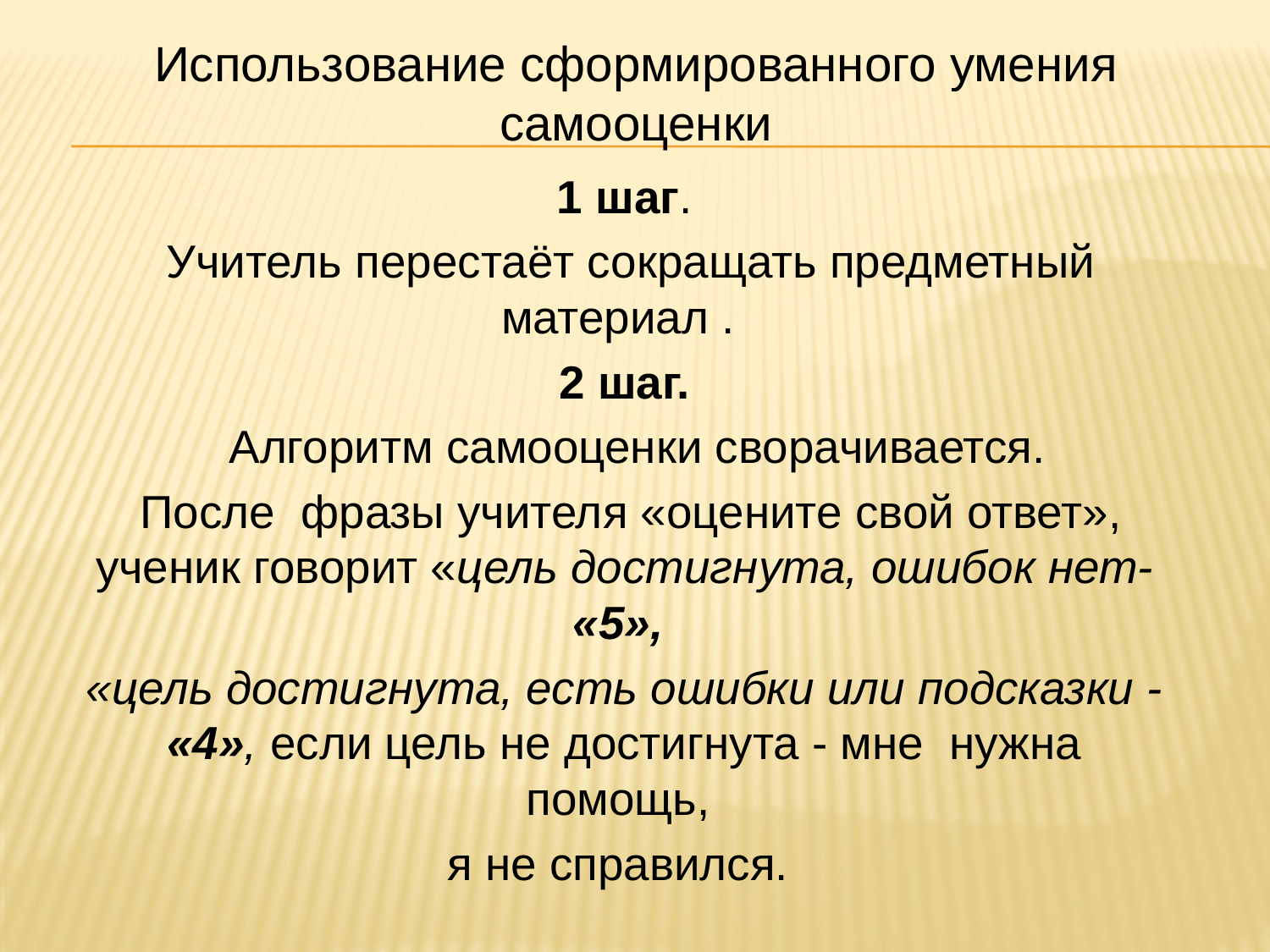

Использование сформированного умения самооценки
1 шаг.
 Учитель перестаёт сокращать предметный материал .
2 шаг.
  Алгоритм самооценки сворачивается.
 После  фразы учителя «оцените свой ответ», ученик говорит «цель достигнута, ошибок нет- «5»,
«цель достигнута, есть ошибки или подсказки - «4», если цель не достигнута - мне  нужна помощь,
я не справился.